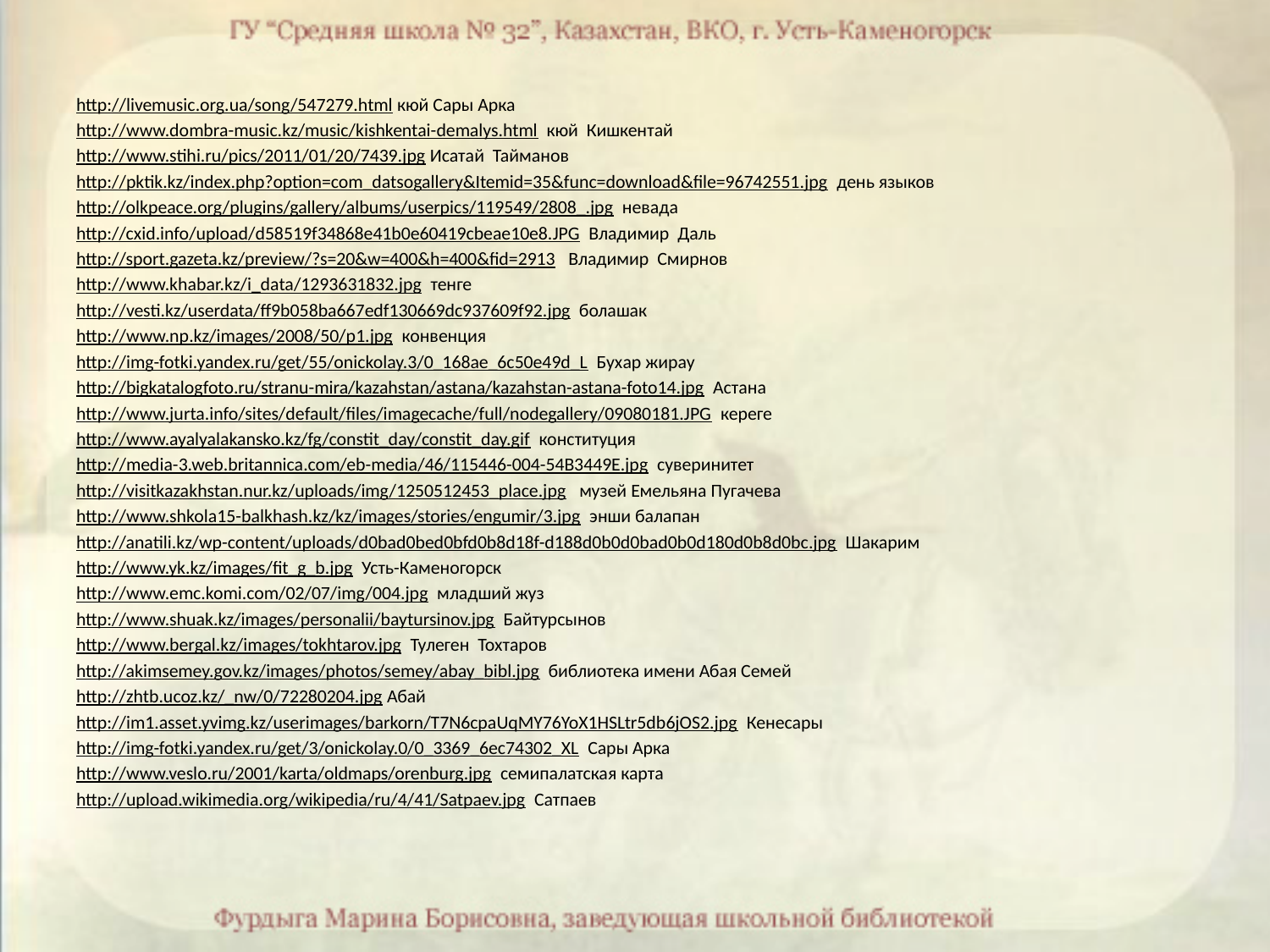

http://livemusic.org.ua/song/547279.html кюй Сары Арка
http://www.dombra-music.kz/music/kishkentai-demalys.html  кюй  Кишкентай
http://www.stihi.ru/pics/2011/01/20/7439.jpg Исатай  Тайманов
http://pktik.kz/index.php?option=com_datsogallery&Itemid=35&func=download&file=96742551.jpg  день языков
http://olkpeace.org/plugins/gallery/albums/userpics/119549/2808_.jpg  невада
http://cxid.info/upload/d58519f34868e41b0e60419cbeae10e8.JPG  Владимир  Даль
http://sport.gazeta.kz/preview/?s=20&w=400&h=400&fid=2913   Владимир  Смирнов
http://www.khabar.kz/i_data/1293631832.jpg  тенге
http://vesti.kz/userdata/ff9b058ba667edf130669dc937609f92.jpg  болашак
http://www.np.kz/images/2008/50/p1.jpg  конвенция
http://img-fotki.yandex.ru/get/55/onickolay.3/0_168ae_6c50e49d_L  Бухар жирау
http://bigkatalogfoto.ru/stranu-mira/kazahstan/astana/kazahstan-astana-foto14.jpg  Астана
http://www.jurta.info/sites/default/files/imagecache/full/nodegallery/09080181.JPG  кереге
http://www.ayalyalakansko.kz/fg/constit_day/constit_day.gif  конституция
http://media-3.web.britannica.com/eb-media/46/115446-004-54B3449E.jpg  суверинитет
http://visitkazakhstan.nur.kz/uploads/img/1250512453_place.jpg   музей Емельяна Пугачева
http://www.shkola15-balkhash.kz/kz/images/stories/engumir/3.jpg  энши балапан
http://anatili.kz/wp-content/uploads/d0bad0bed0bfd0b8d18f-d188d0b0d0bad0b0d180d0b8d0bc.jpg  Шакарим
http://www.yk.kz/images/fit_g_b.jpg  Усть-Каменогорск
http://www.emc.komi.com/02/07/img/004.jpg  младший жуз
http://www.shuak.kz/images/personalii/baytursinov.jpg  Байтурсынов
http://www.bergal.kz/images/tokhtarov.jpg  Тулеген  Тохтаров
http://akimsemey.gov.kz/images/photos/semey/abay_bibl.jpg  библиотека имени Абая Семей
http://zhtb.ucoz.kz/_nw/0/72280204.jpg Абай
http://im1.asset.yvimg.kz/userimages/barkorn/T7N6cpaUqMY76YoX1HSLtr5db6jOS2.jpg  Кенесары
http://img-fotki.yandex.ru/get/3/onickolay.0/0_3369_6ec74302_XL  Сары Арка
http://www.veslo.ru/2001/karta/oldmaps/orenburg.jpg  семипалатская карта
http://upload.wikimedia.org/wikipedia/ru/4/41/Satpaev.jpg  Сатпаев